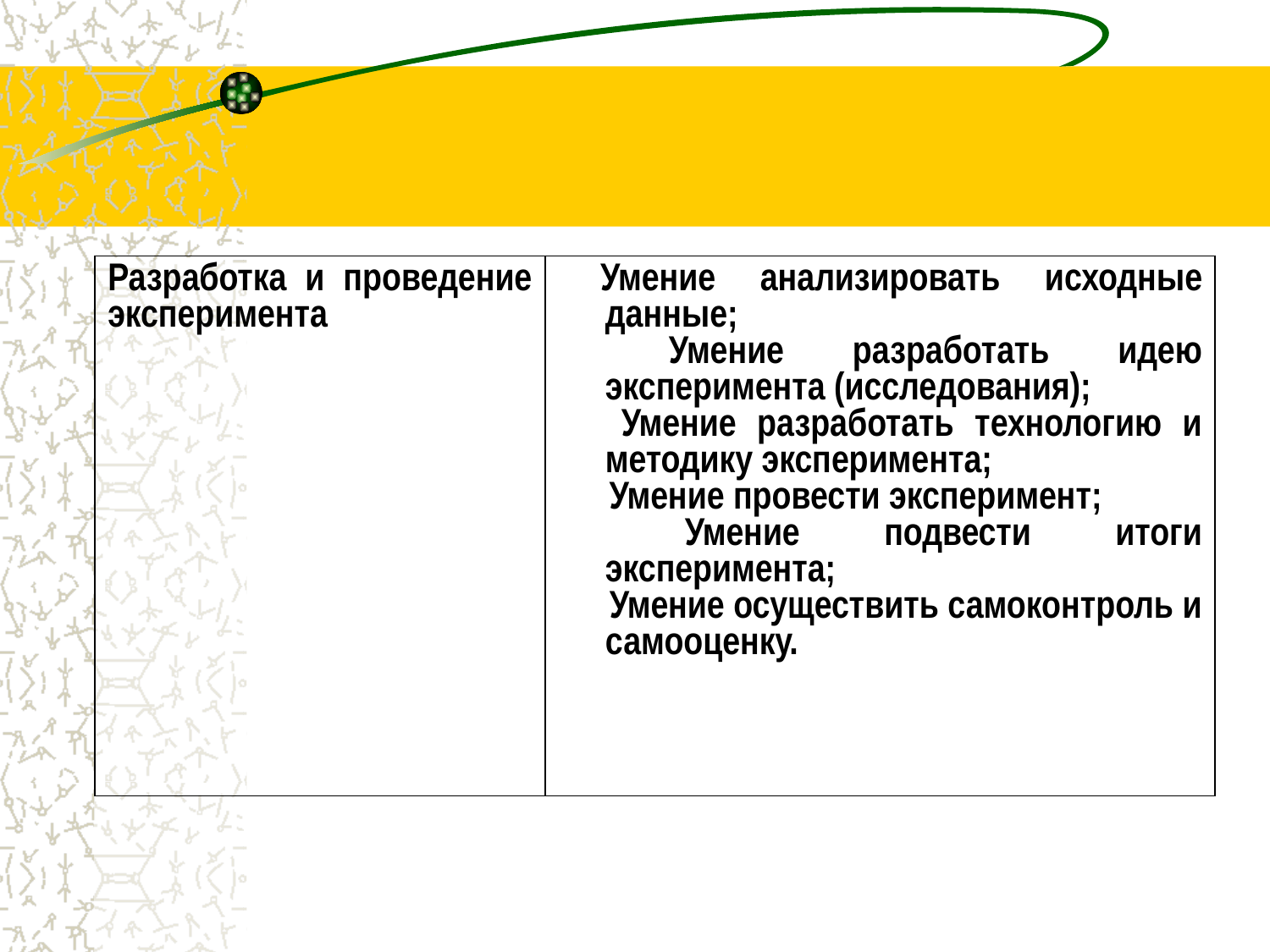

| Разработка и проведение эксперимента | Умение анализировать исходные данные; Умение разработать идею эксперимента (исследования); Умение разработать технологию и методику эксперимента; Умение провести эксперимент; Умение подвести итоги эксперимента; Умение осуществить самоконтроль и самооценку. |
| --- | --- |